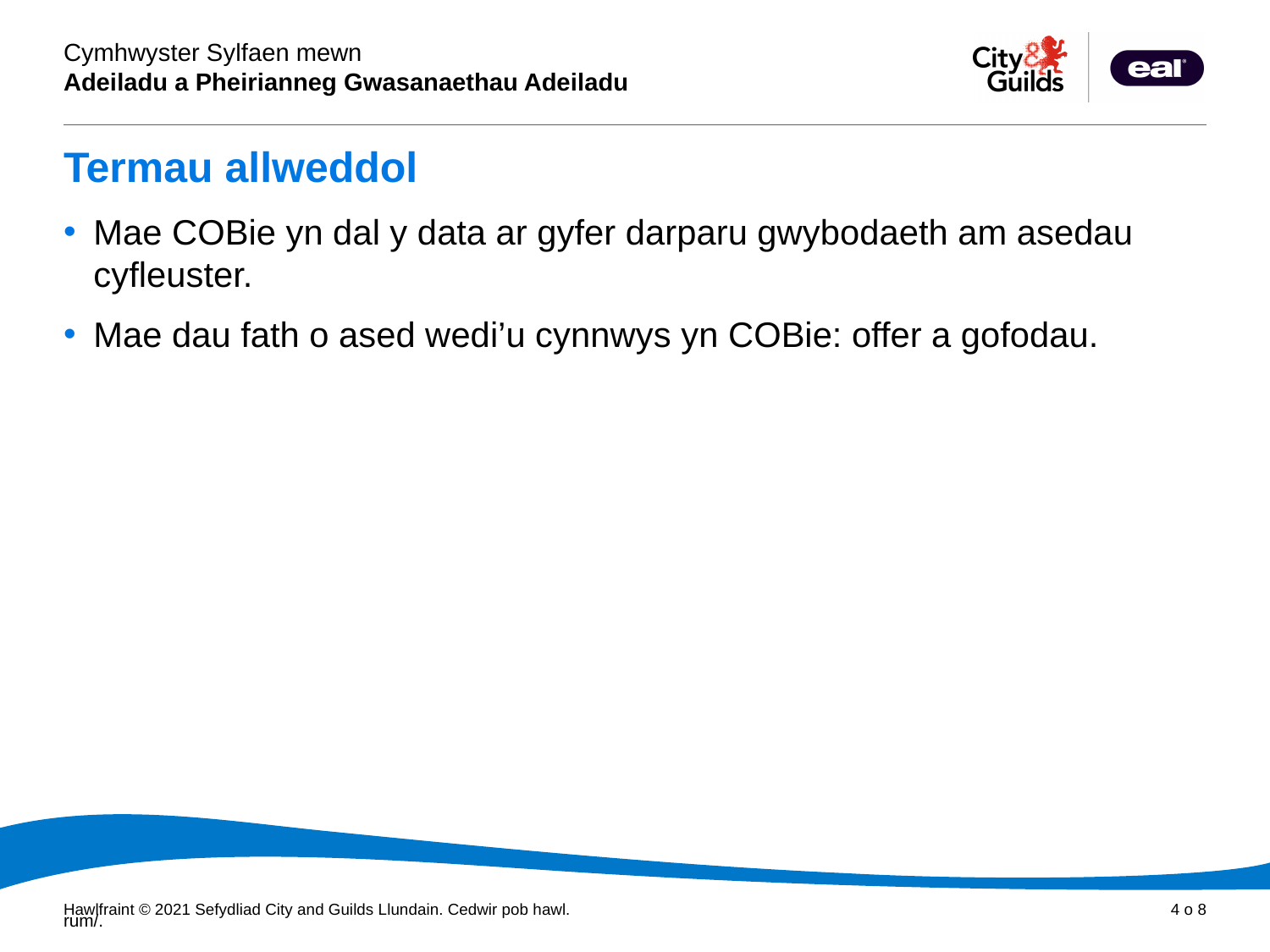

# Termau allweddol
Mae COBie yn dal y data ar gyfer darparu gwybodaeth am asedau cyfleuster.
Mae dau fath o ased wedi’u cynnwys yn COBie: offer a gofodau.

rum/.